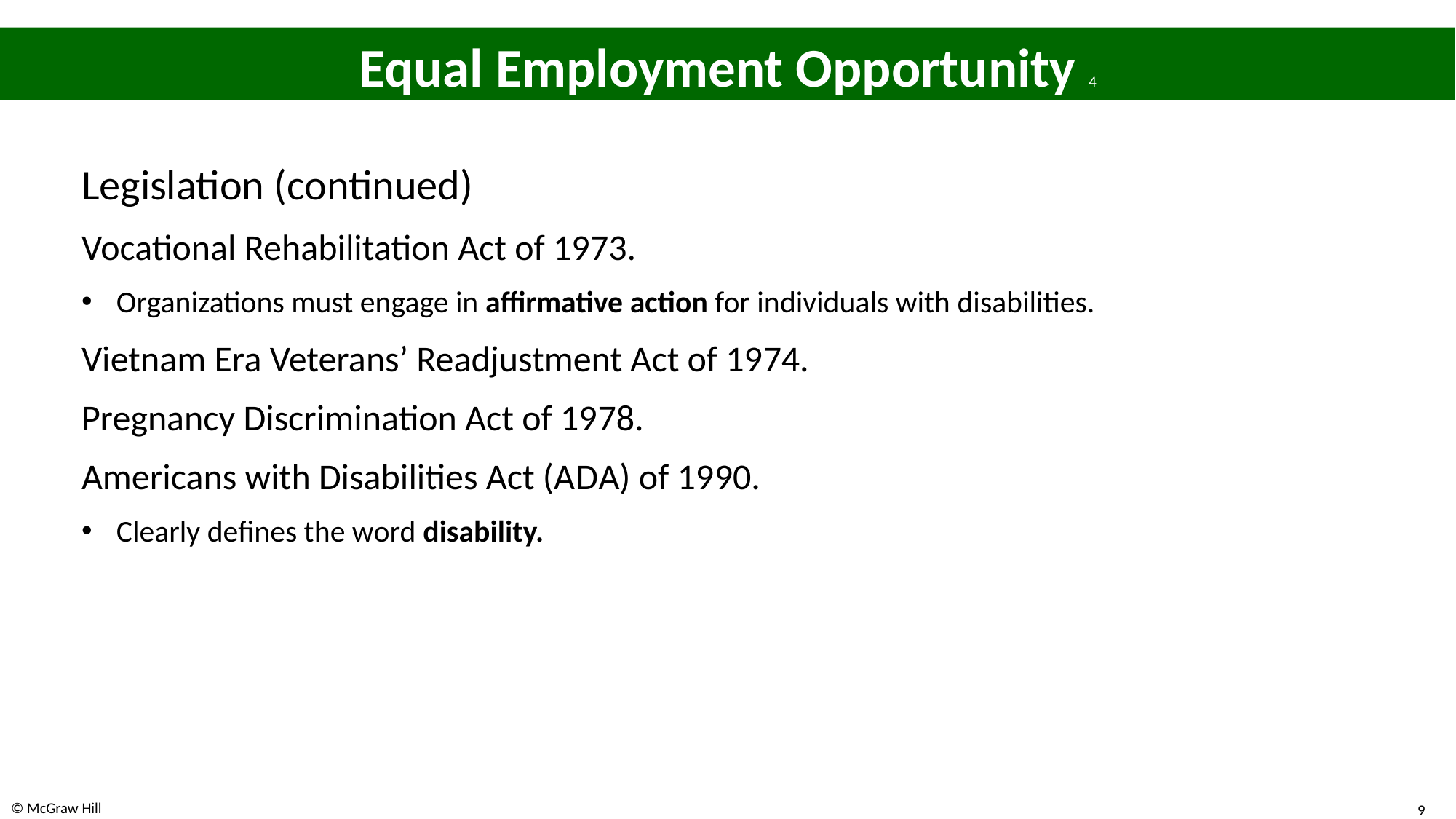

# Equal Employment Opportunity 4
Legislation (continued)
Vocational Rehabilitation Act of 19 73.
Organizations must engage in affirmative action for individuals with disabilities.
Vietnam Era Veterans’ Readjustment Act of 19 74.
Pregnancy Discrimination Act of 19 78.
Americans with Disabilities Act (A D A) of 19 90.
Clearly defines the word disability.